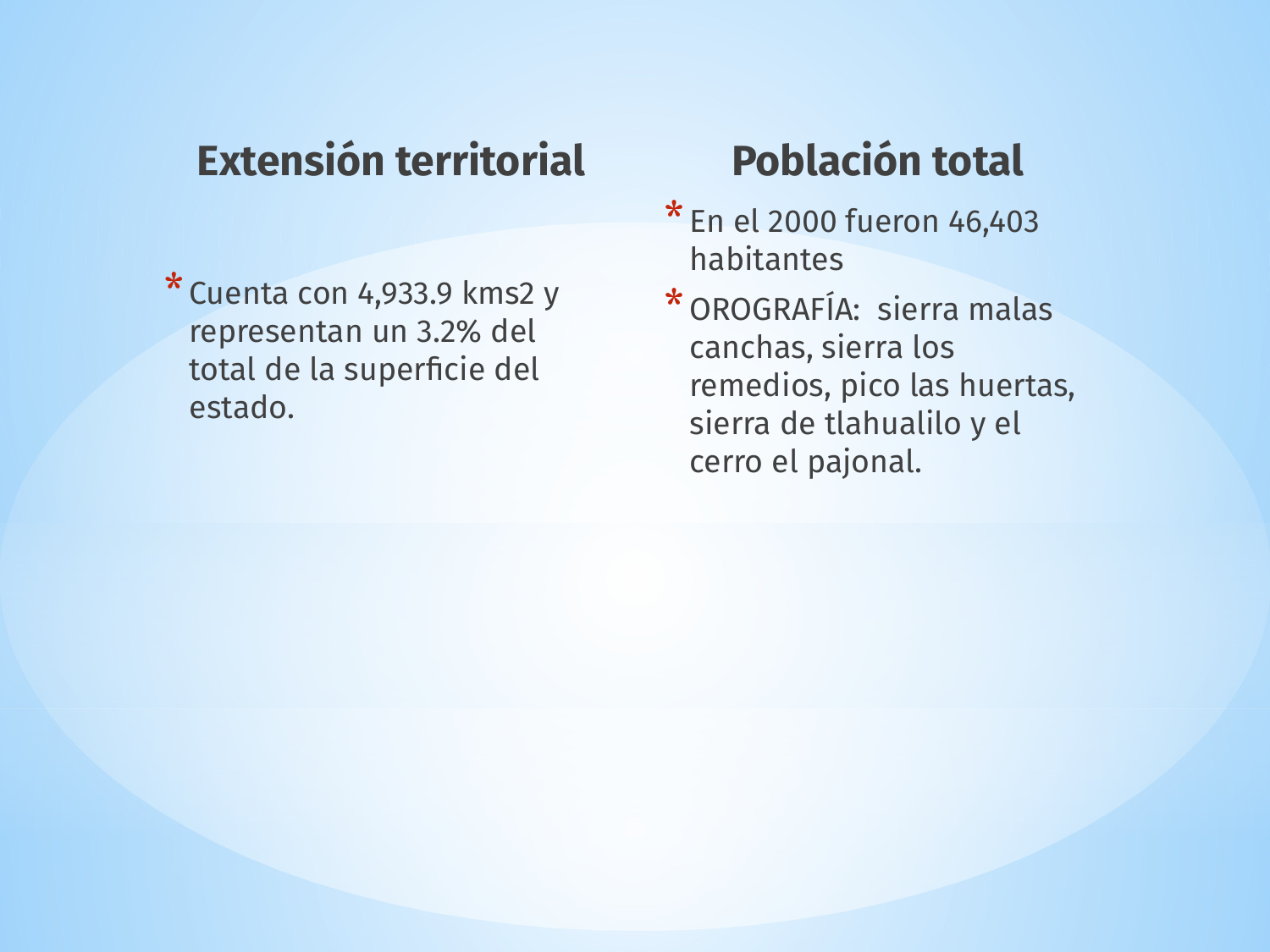

Extensión territorial
Población total
En el 2000 fueron 46,403 habitantes
OROGRAFÍA:  sierra malas canchas, sierra los remedios, pico las huertas, sierra de tlahualilo y el cerro el pajonal.
Cuenta con 4,933.9 kms2 y representan un 3.2% del total de la superficie del estado.